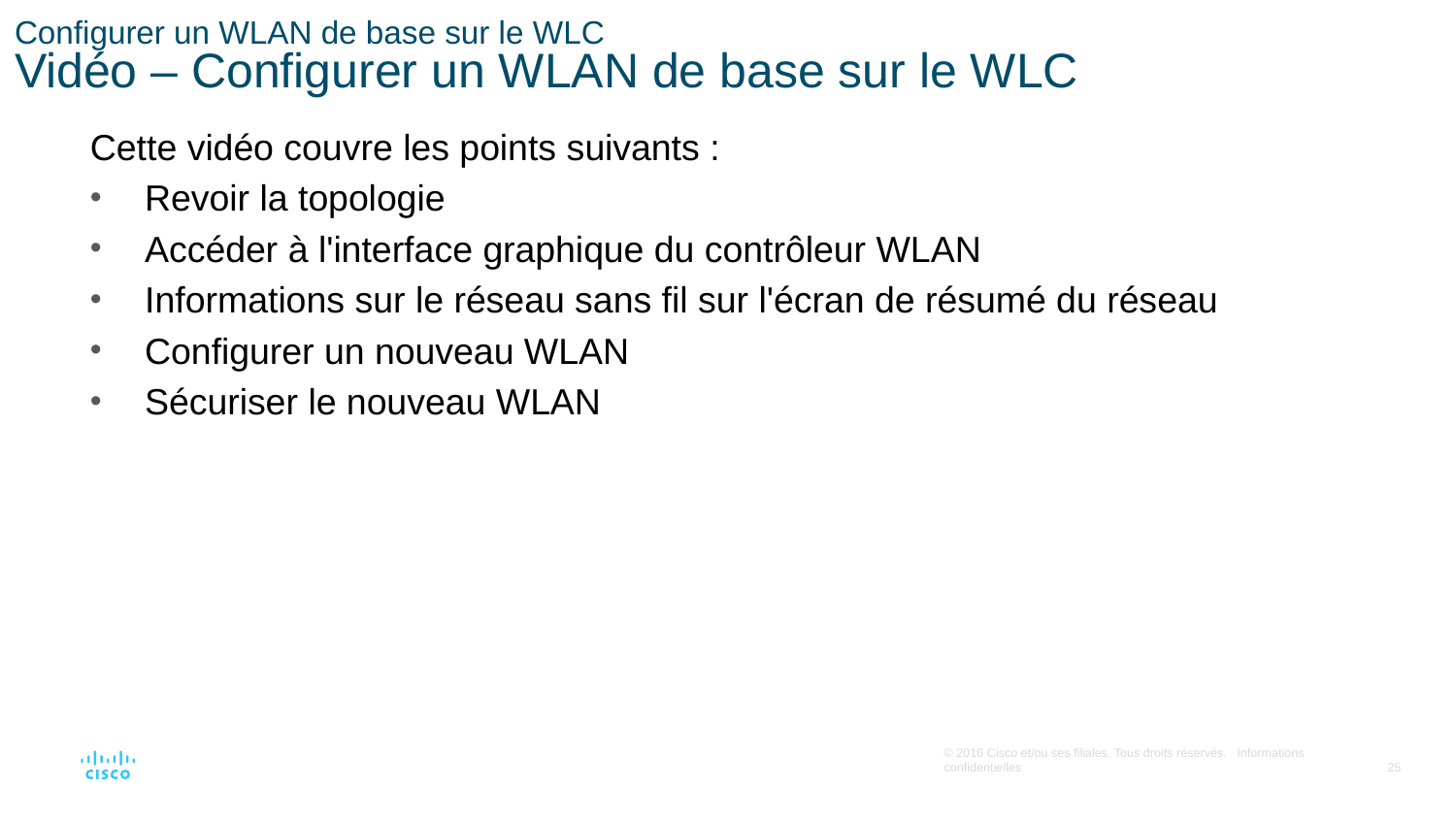

# Configurer un WLAN de base sur le WLC Vidéo – Configurer un WLAN de base sur le WLC
Cette vidéo couvre les points suivants :
Revoir la topologie
Accéder à l'interface graphique du contrôleur WLAN
Informations sur le réseau sans fil sur l'écran de résumé du réseau
Configurer un nouveau WLAN
Sécuriser le nouveau WLAN